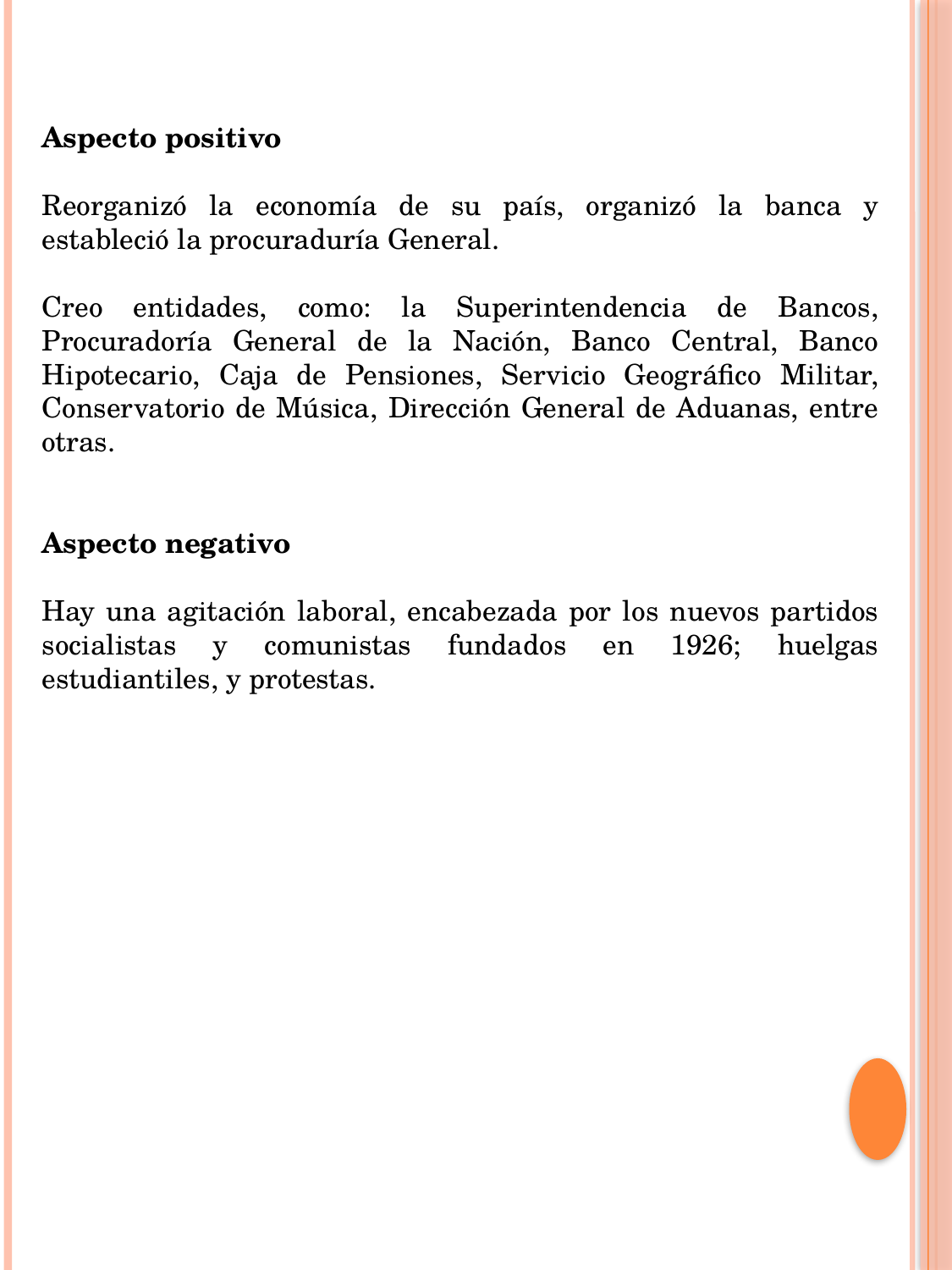

Aspecto positivo

Reorganizó la economía de su país, organizó la banca y estableció la procuraduría General.

Creo entidades, como: la Superintendencia de Bancos, Procuradoría General de la Nación, Banco Central, Banco Hipotecario, Caja de Pensiones, Servicio Geográfico Militar, Conservatorio de Música, Dirección General de Aduanas, entre otras.

Aspecto negativo

Hay una agitación laboral, encabezada por los nuevos partidos socialistas y comunistas fundados en 1926; huelgas estudiantiles, y protestas.